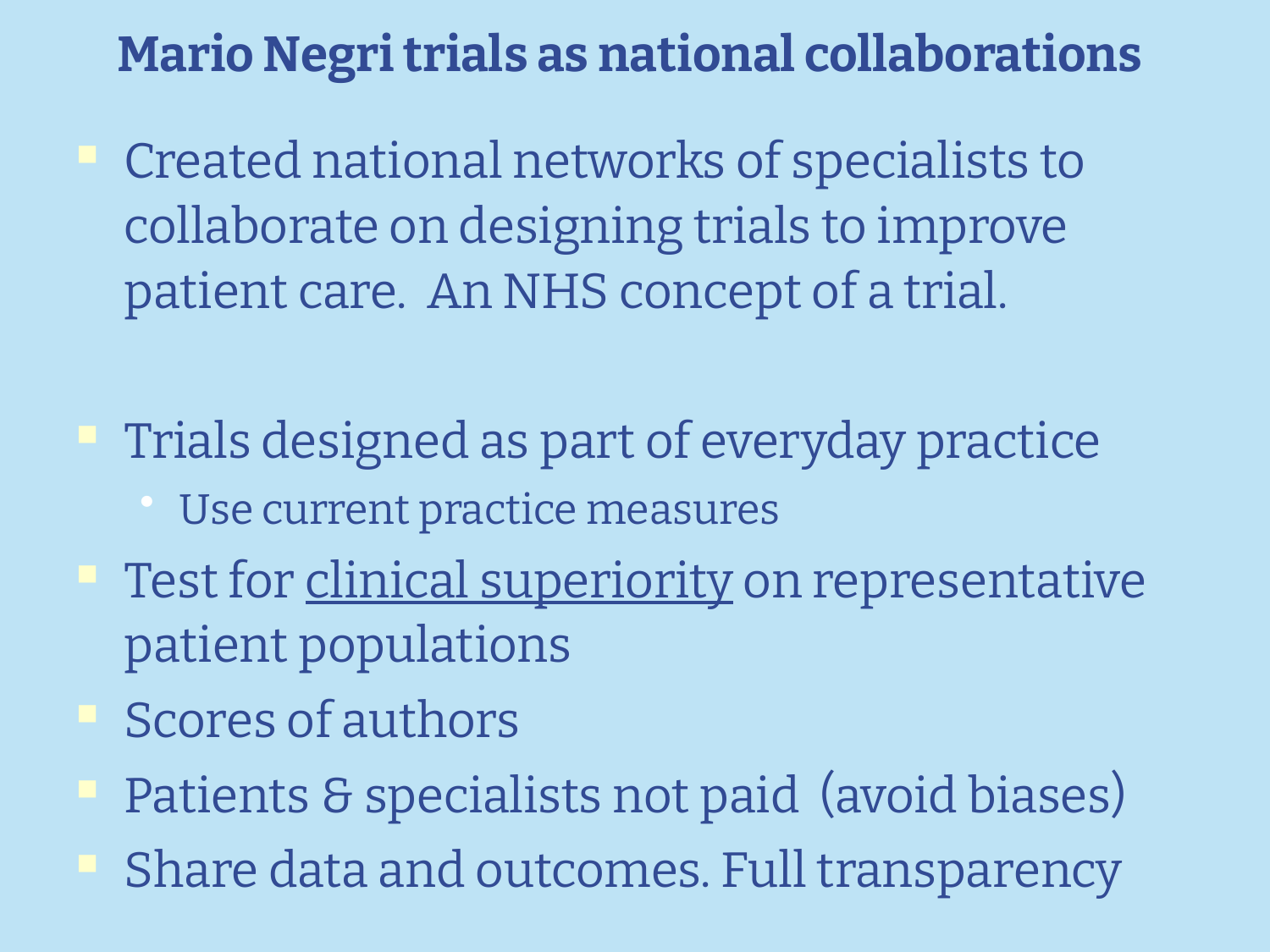

# Mario Negri trials as national collaborations
Created national networks of specialists to collaborate on designing trials to improve patient care.  An NHS concept of a trial.

Trials designed as part of everyday practice
Use current practice measures
Test for clinical superiority on representative patient populations
Scores of authors
Patients & specialists not paid  (avoid biases)
Share data and outcomes. Full transparency